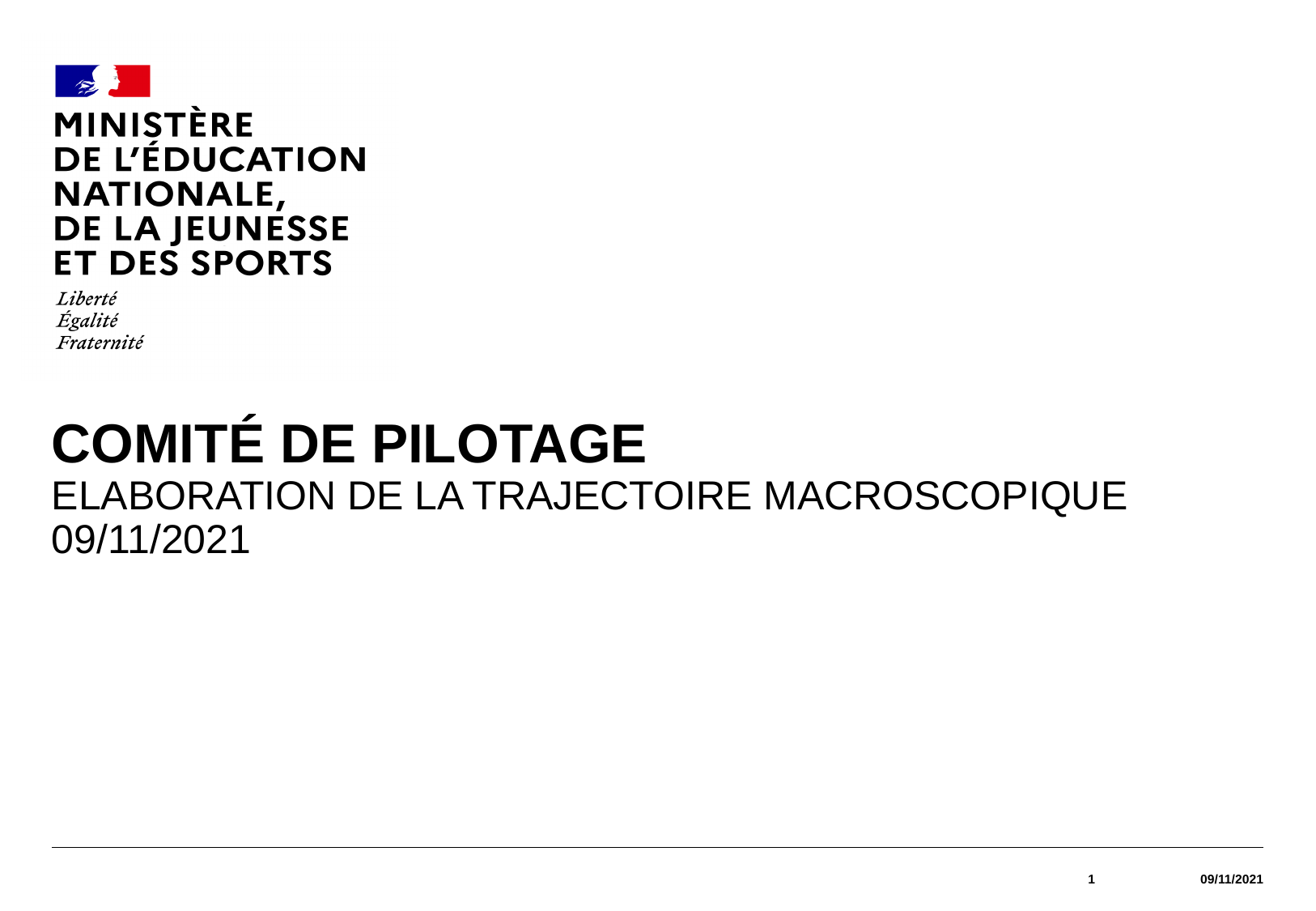

#
Comité de pilotage
Elaboration de la trajectoire macroscopique
09/11/2021
1
09/11/2021